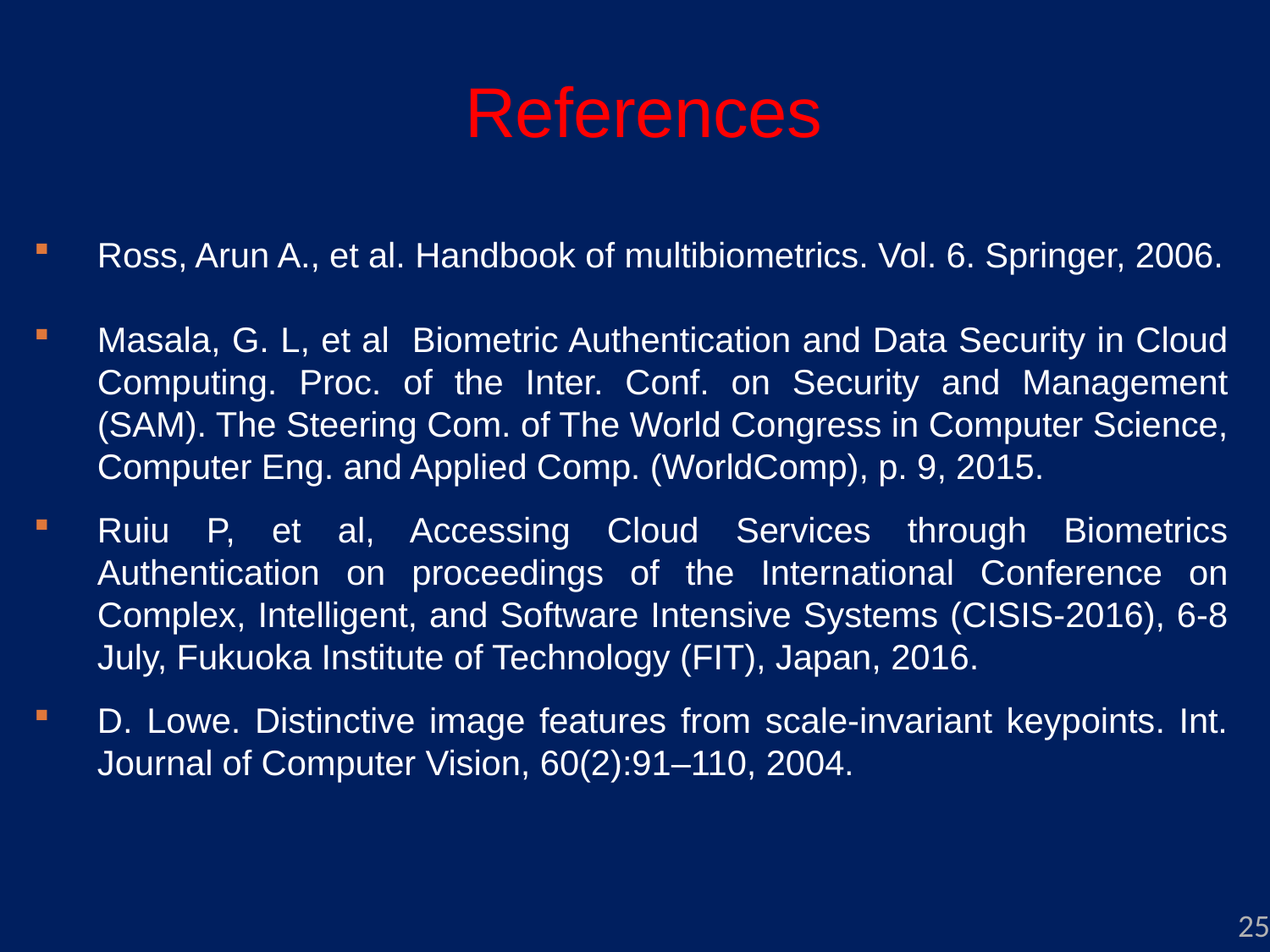

# References
Ross, Arun A., et al. Handbook of multibiometrics. Vol. 6. Springer, 2006.

Masala, G. L, et al  Biometric Authentication and Data Security in Cloud Computing. Proc. of the Inter. Conf. on Security and Management (SAM). The Steering Com. of The World Congress in Computer Science, Computer Eng. and Applied Comp. (WorldComp), p. 9, 2015.
Ruiu P, et al, Accessing Cloud Services through Biometrics Authentication on proceedings of the International Conference on Complex, Intelligent, and Software Intensive Systems (CISIS-2016), 6-8 July, Fukuoka Institute of Technology (FIT), Japan, 2016.
D. Lowe. Distinctive image features from scale-invariant keypoints. Int. Journal of Computer Vision, 60(2):91–110, 2004.
25